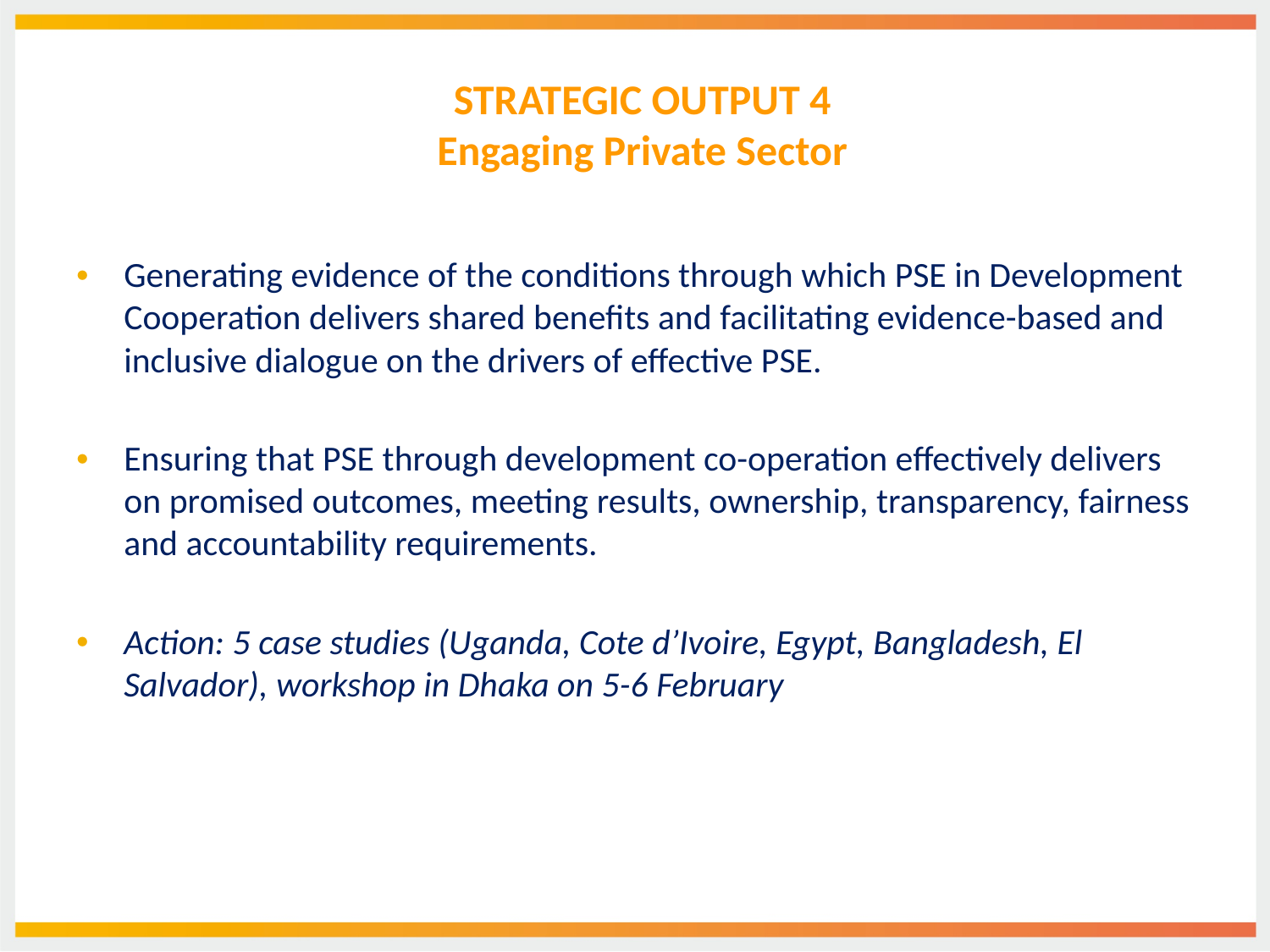

# STRATEGIC OUTPUT 4 Engaging Private Sector
Generating evidence of the conditions through which PSE in Development Cooperation delivers shared benefits and facilitating evidence-based and inclusive dialogue on the drivers of effective PSE.

Ensuring that PSE through development co-operation effectively delivers on promised outcomes, meeting results, ownership, transparency, fairness and accountability requirements.

Action: 5 case studies (Uganda, Cote d’Ivoire, Egypt, Bangladesh, El Salvador), workshop in Dhaka on 5-6 February